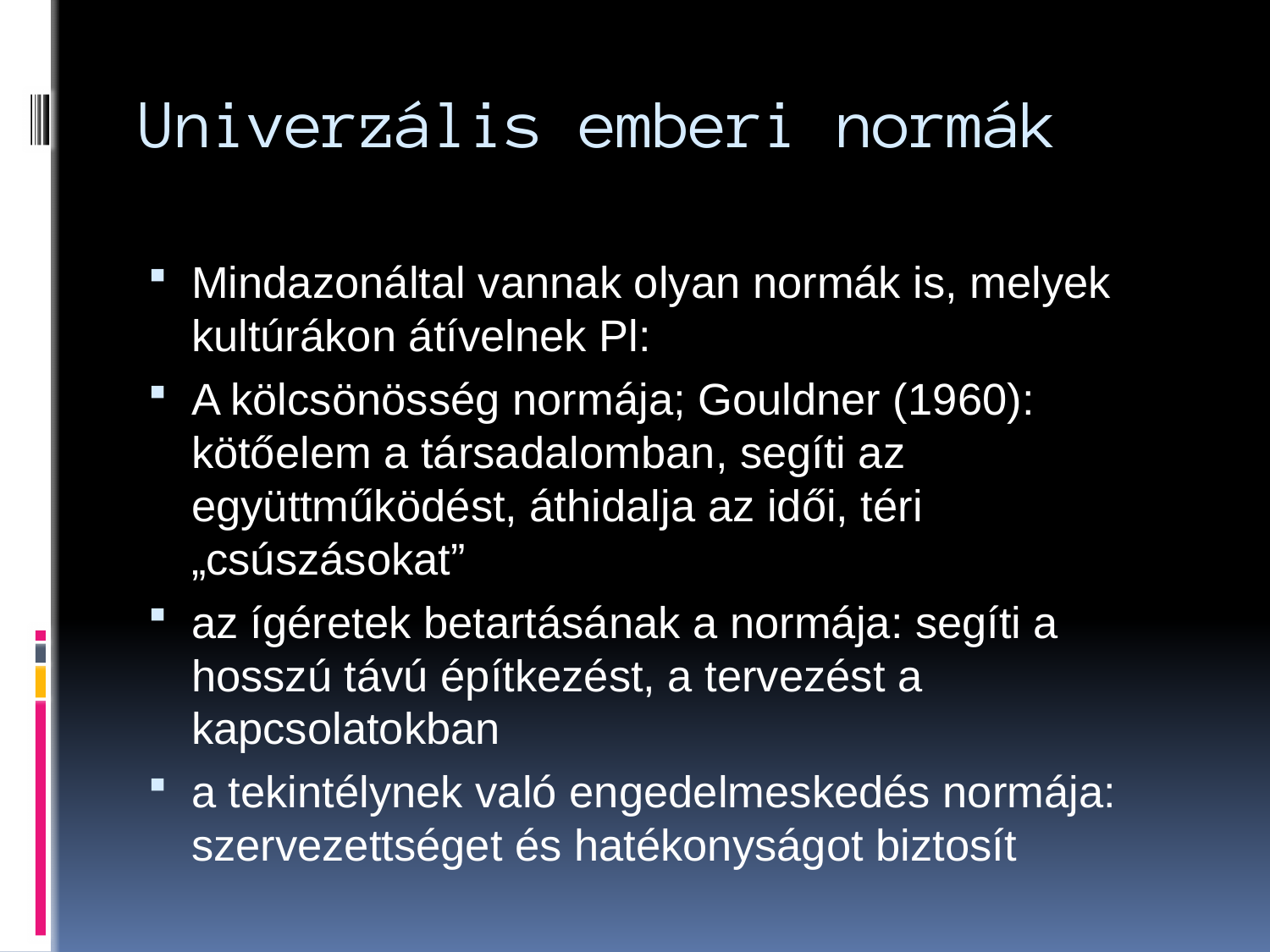

# Univerzális emberi normák
Mindazonáltal vannak olyan normák is, melyek kultúrákon átívelnek Pl:
A kölcsönösség normája; Gouldner (1960): kötőelem a társadalomban, segíti az együttműködést, áthidalja az idői, téri „csúszásokat”
az ígéretek betartásának a normája: segíti a hosszú távú építkezést, a tervezést a kapcsolatokban
a tekintélynek való engedelmeskedés normája: szervezettséget és hatékonyságot biztosít